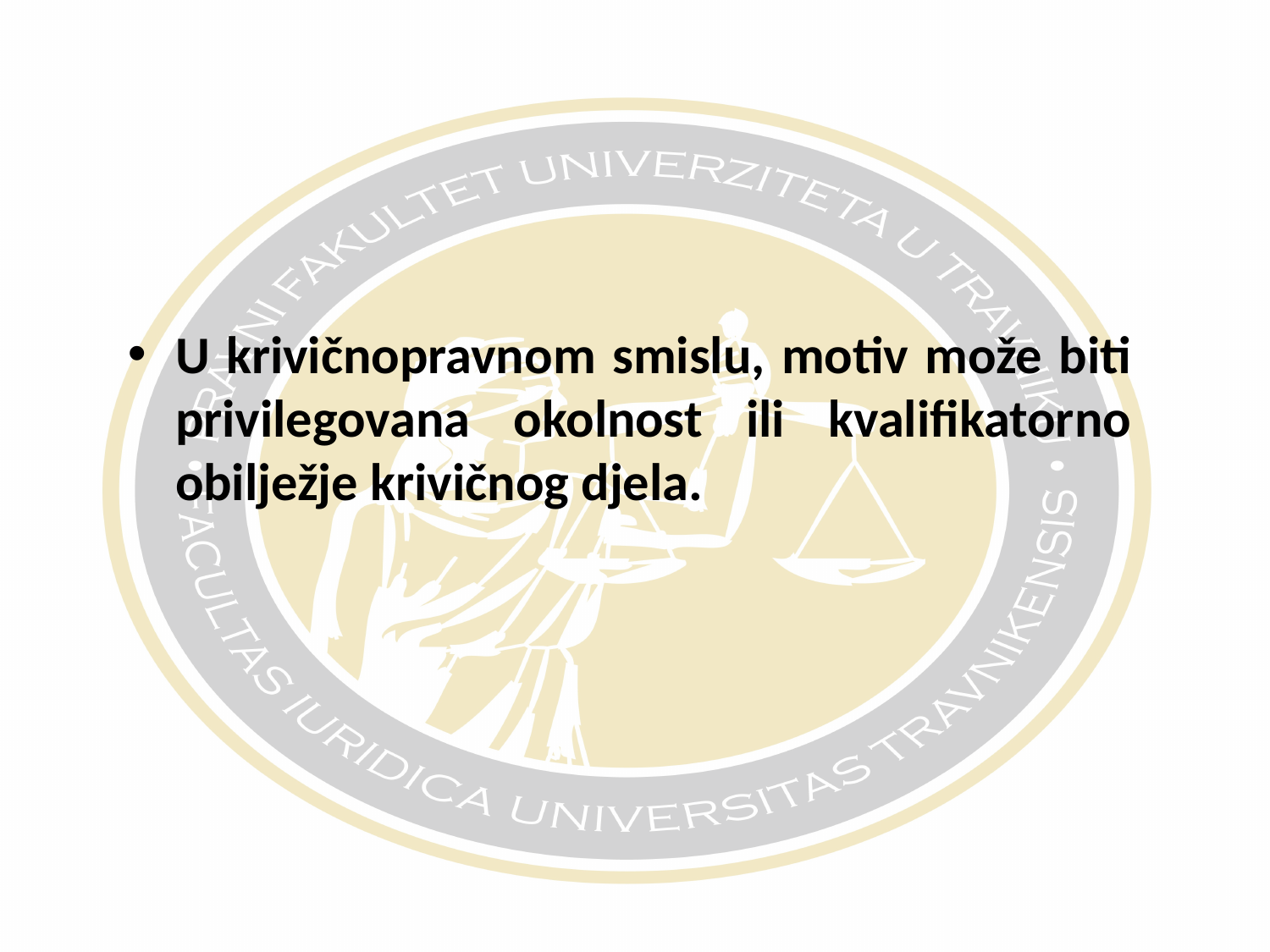

#

U krivičnopravnom smislu, motiv može biti privilegovana okolnost ili kvalifikatorno obilježje krivičnog djela.